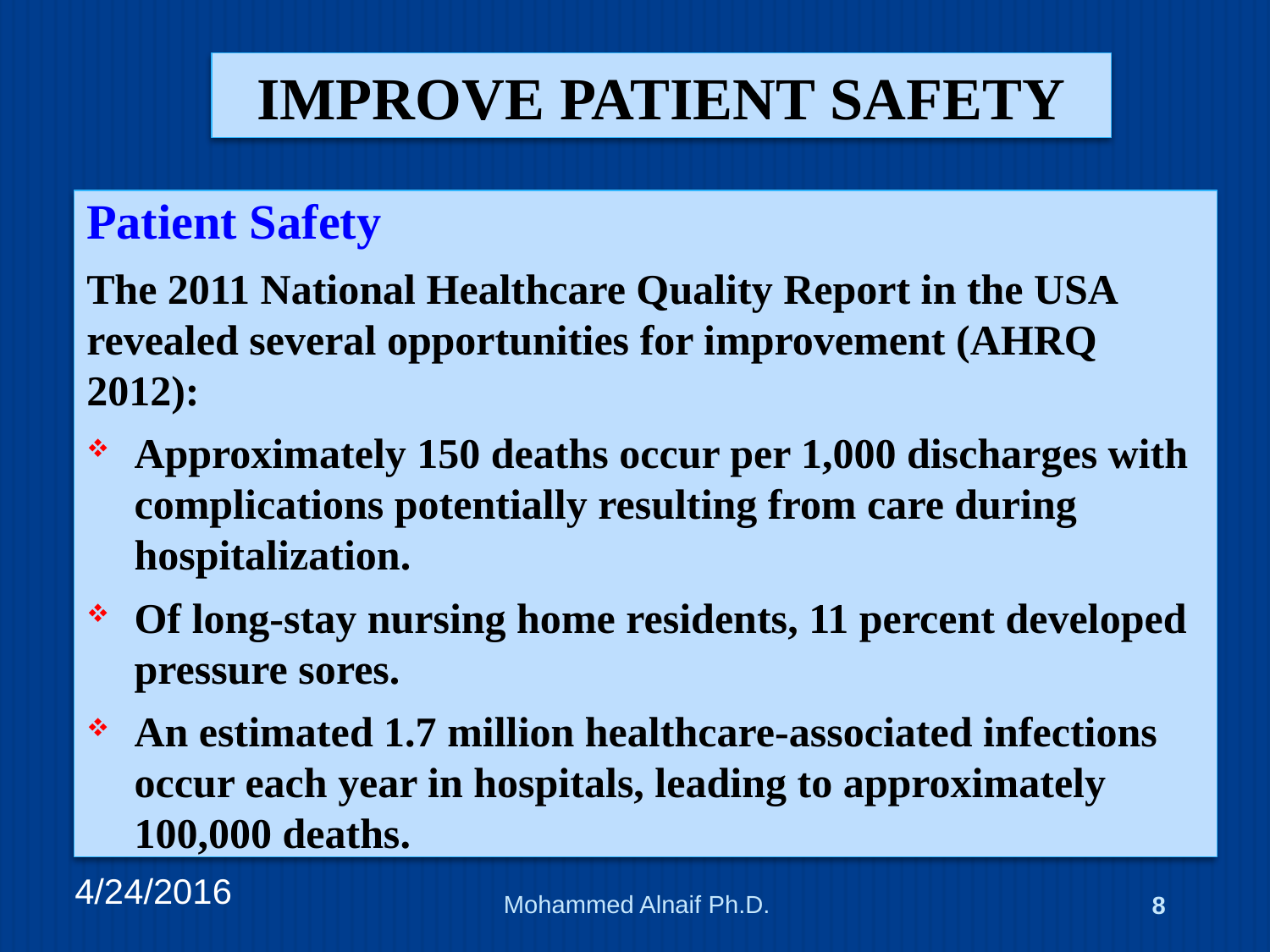

# improve patient safety
Patient Safety
The 2011 National Healthcare Quality Report in the USA revealed several opportunities for improvement (AHRQ 2012):
Approximately 150 deaths occur per 1,000 discharges with complications potentially resulting from care during hospitalization.
Of long-stay nursing home residents, 11 percent developed pressure sores.
An estimated 1.7 million healthcare-associated infections occur each year in hospitals, leading to approximately 100,000 deaths.
4/24/2016
Mohammed Alnaif Ph.D.
8